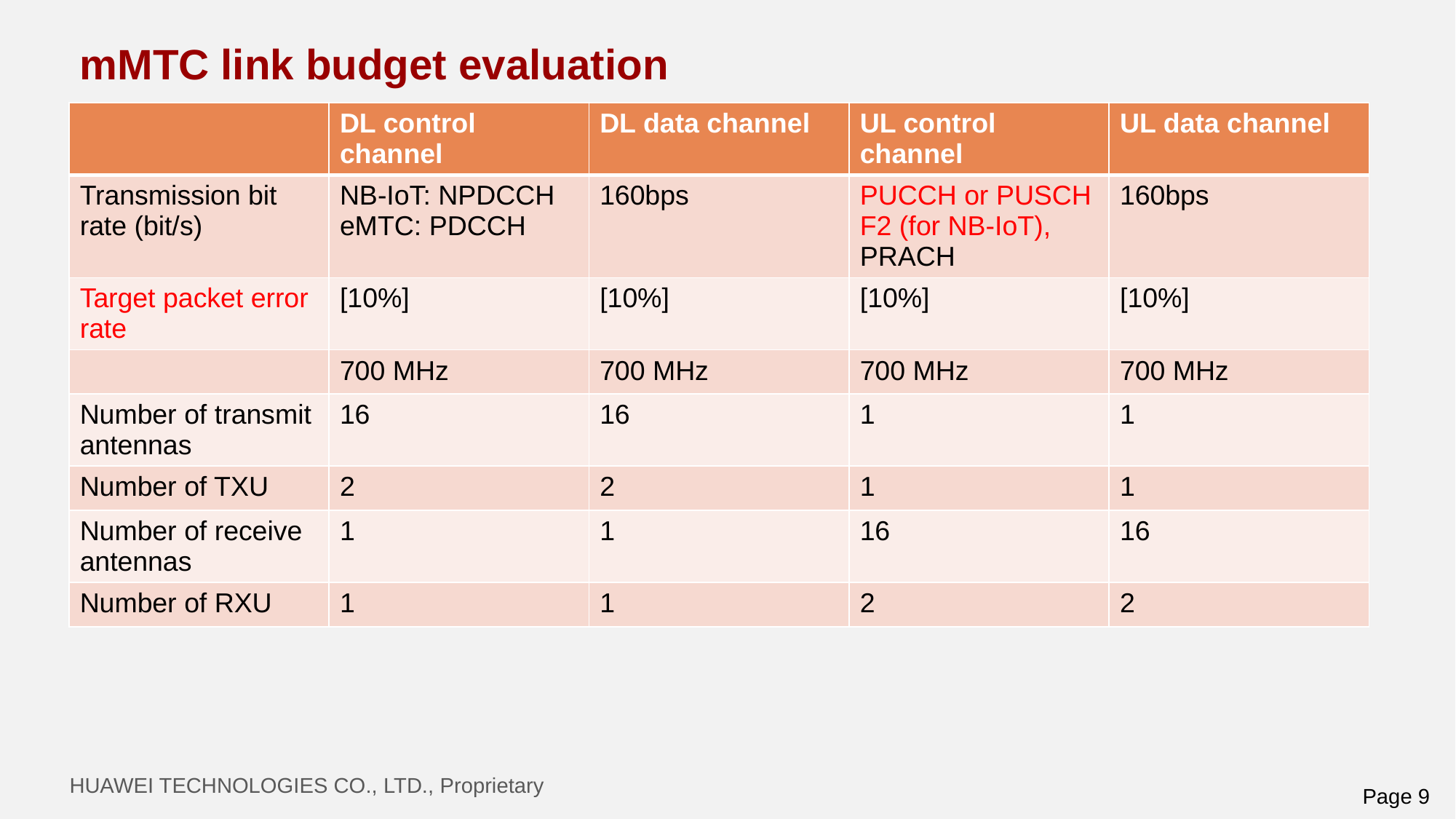

# mMTC link budget evaluation
|  | DL control channel | DL data channel | UL control channel | UL data channel |
| --- | --- | --- | --- | --- |
| Transmission bit rate (bit/s) | NB-IoT: NPDCCH eMTC: PDCCH | 160bps | PUCCH or PUSCH F2 (for NB-IoT), PRACH | 160bps |
| Target packet error rate | [10%] | [10%] | [10%] | [10%] |
|  | 700 MHz | 700 MHz | 700 MHz | 700 MHz |
| Number of transmit antennas | 16 | 16 | 1 | 1 |
| Number of TXU | 2 | 2 | 1 | 1 |
| Number of receive antennas | 1 | 1 | 16 | 16 |
| Number of RXU | 1 | 1 | 2 | 2 |